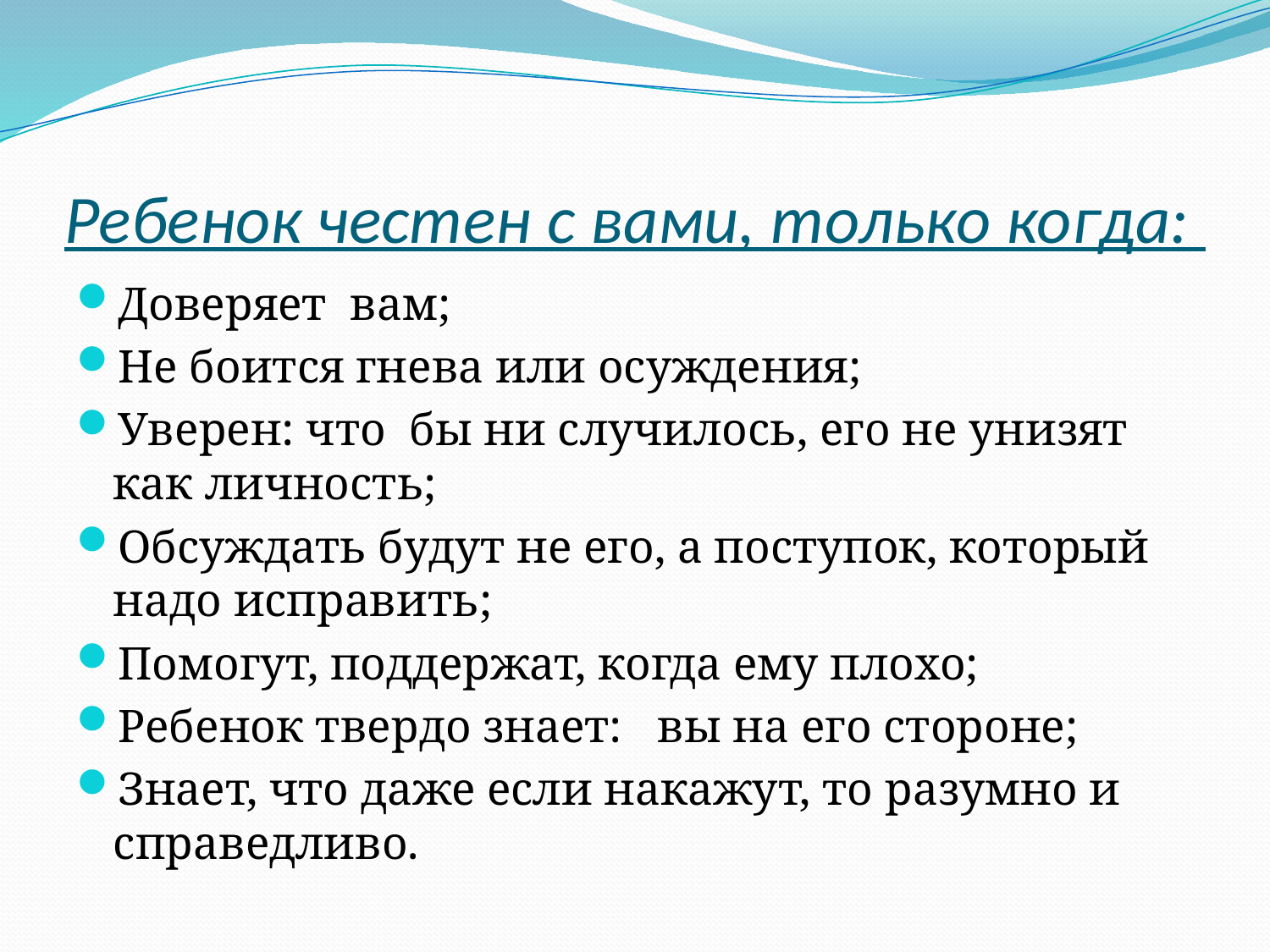

# Ребенок честен с вами, только когда:
Доверяет  вам;
Не боится гнева или осуждения;
Уверен: что  бы ни случилось, его не унизят как личность;
Обсуждать будут не его, а поступок, который надо исправить;
Помогут, поддержат, когда ему плохо;
Ребенок твердо знает:   вы на его стороне;
Знает, что даже если накажут, то разумно и справедливо.